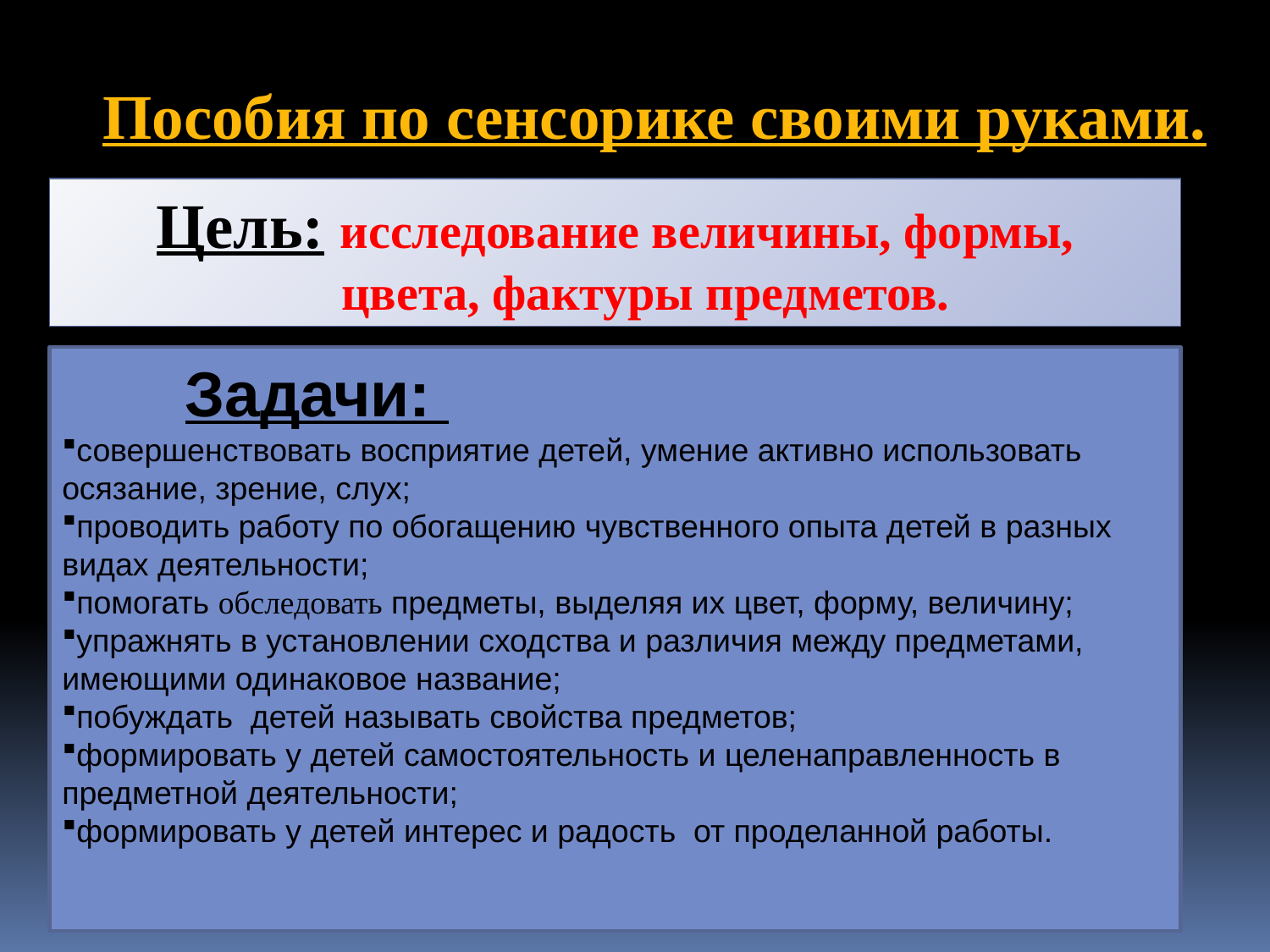

Пособия по сенсорике своими руками.
Цель:  исследование величины, формы,
     цвета, фактуры предметов.
       Задачи:
совершенствовать восприятие детей, умение активно использовать осязание, зрение, слух;
проводить работу по обогащению чувственного опыта детей в разных видах деятельности;
помогать обследовать предметы, выделяя их цвет, форму, величину;
упражнять в установлении сходства и различия между предметами, имеющими одинаковое название;
побуждать  детей называть свойства предметов;
формировать у детей самостоятельность и целенаправленность в предметной деятельности;
формировать у детей интерес и радость  от проделанной работы.